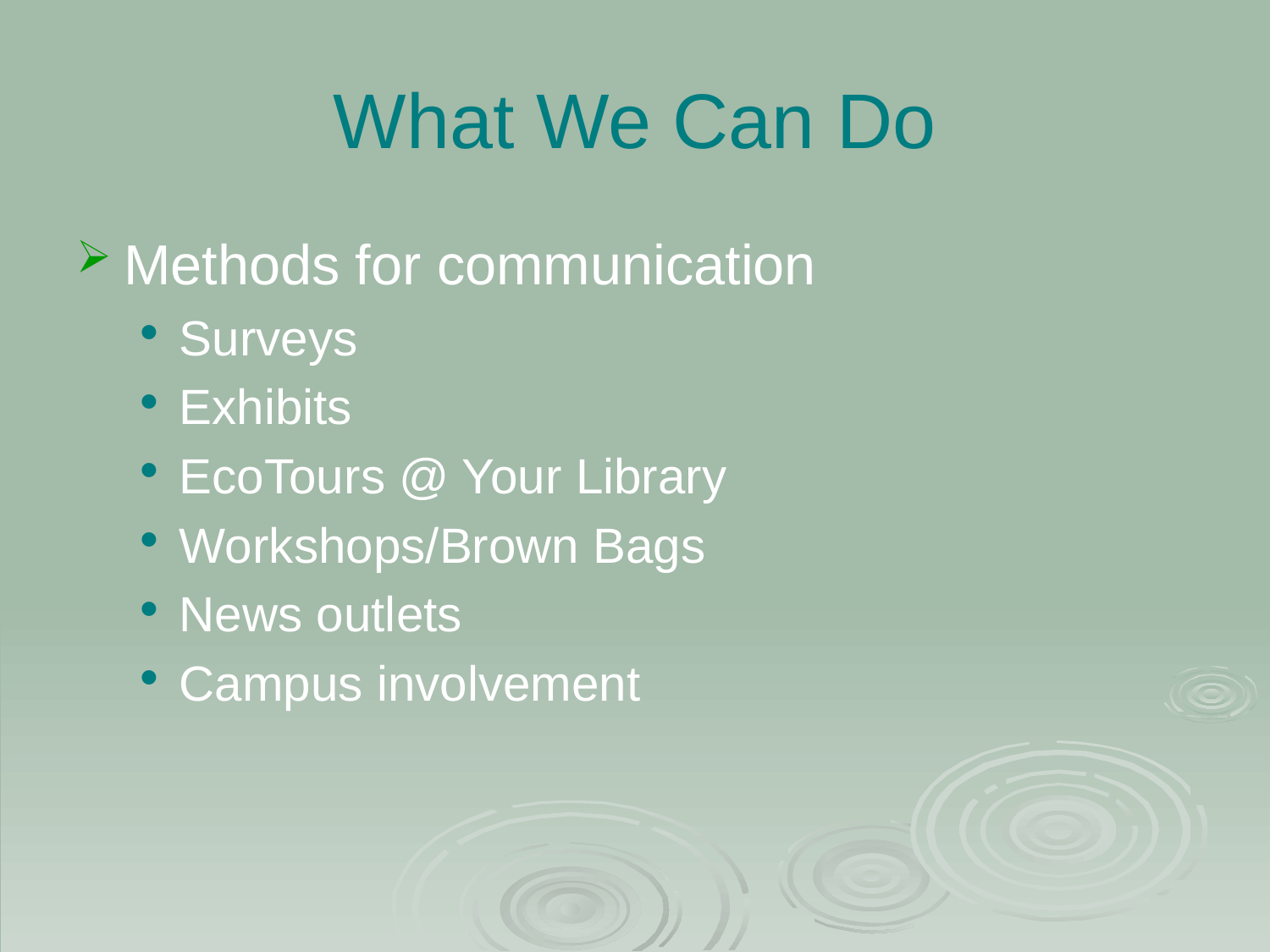

# What We Can Do
Methods for communication
Surveys
Exhibits
EcoTours @ Your Library
Workshops/Brown Bags
News outlets
Campus involvement